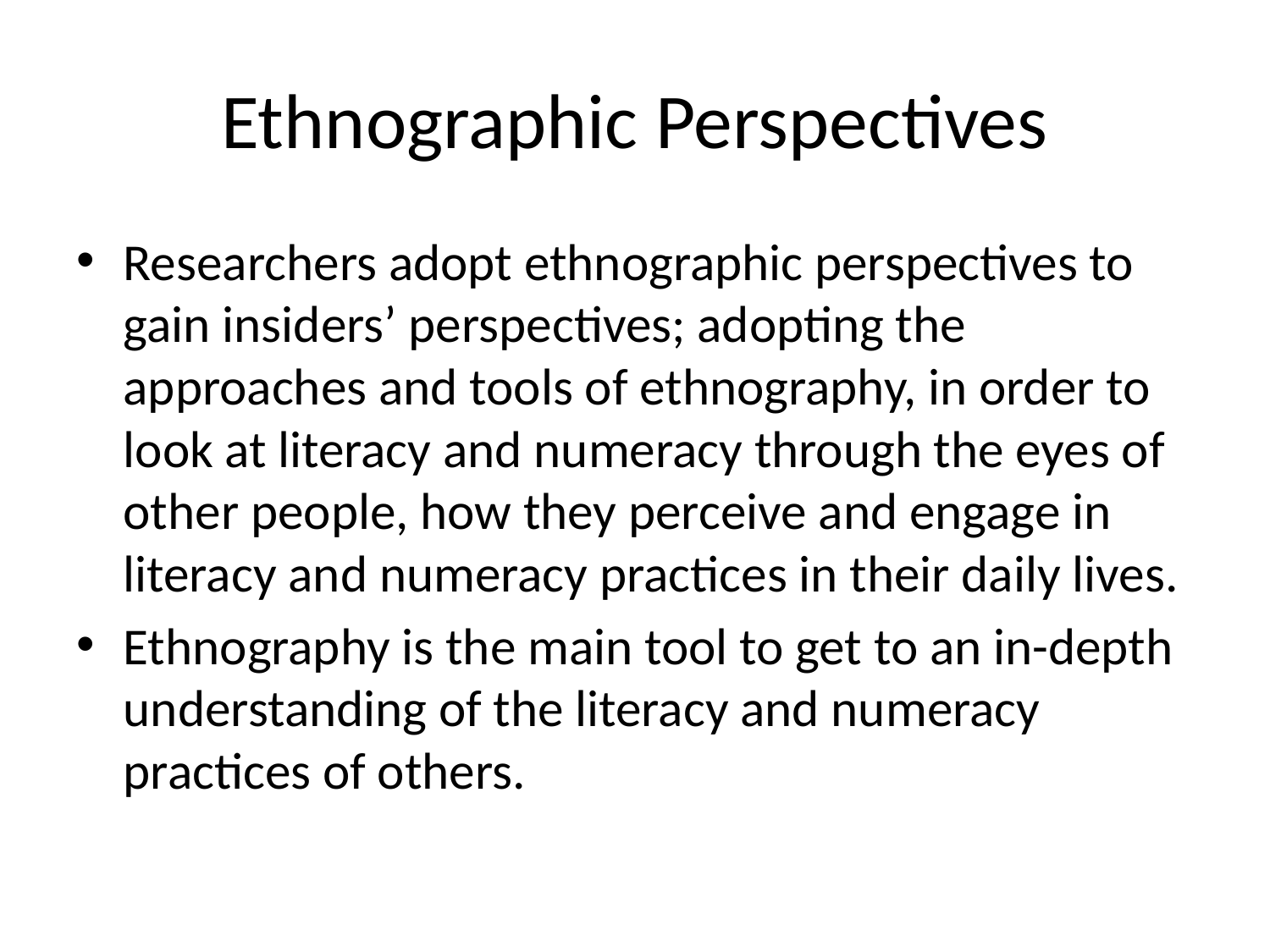

# Ethnographic Perspectives
Researchers adopt ethnographic perspectives to gain insiders’ perspectives; adopting the approaches and tools of ethnography, in order to look at literacy and numeracy through the eyes of other people, how they perceive and engage in literacy and numeracy practices in their daily lives.
Ethnography is the main tool to get to an in-depth understanding of the literacy and numeracy practices of others.